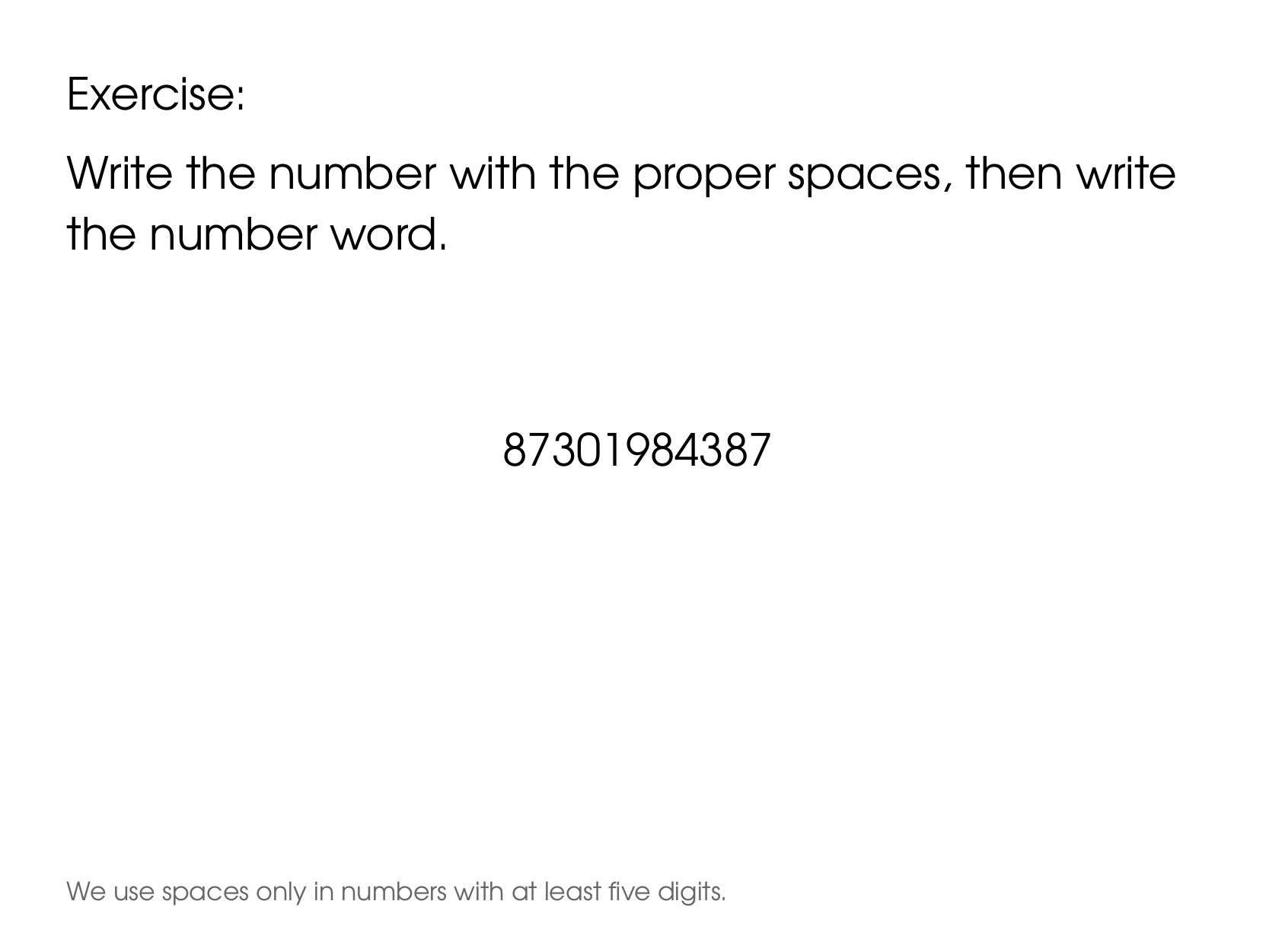

Exercise:
Write the number with the proper spaces, then write the number word.
87301984387
We use spaces only in numbers with at least five digits.